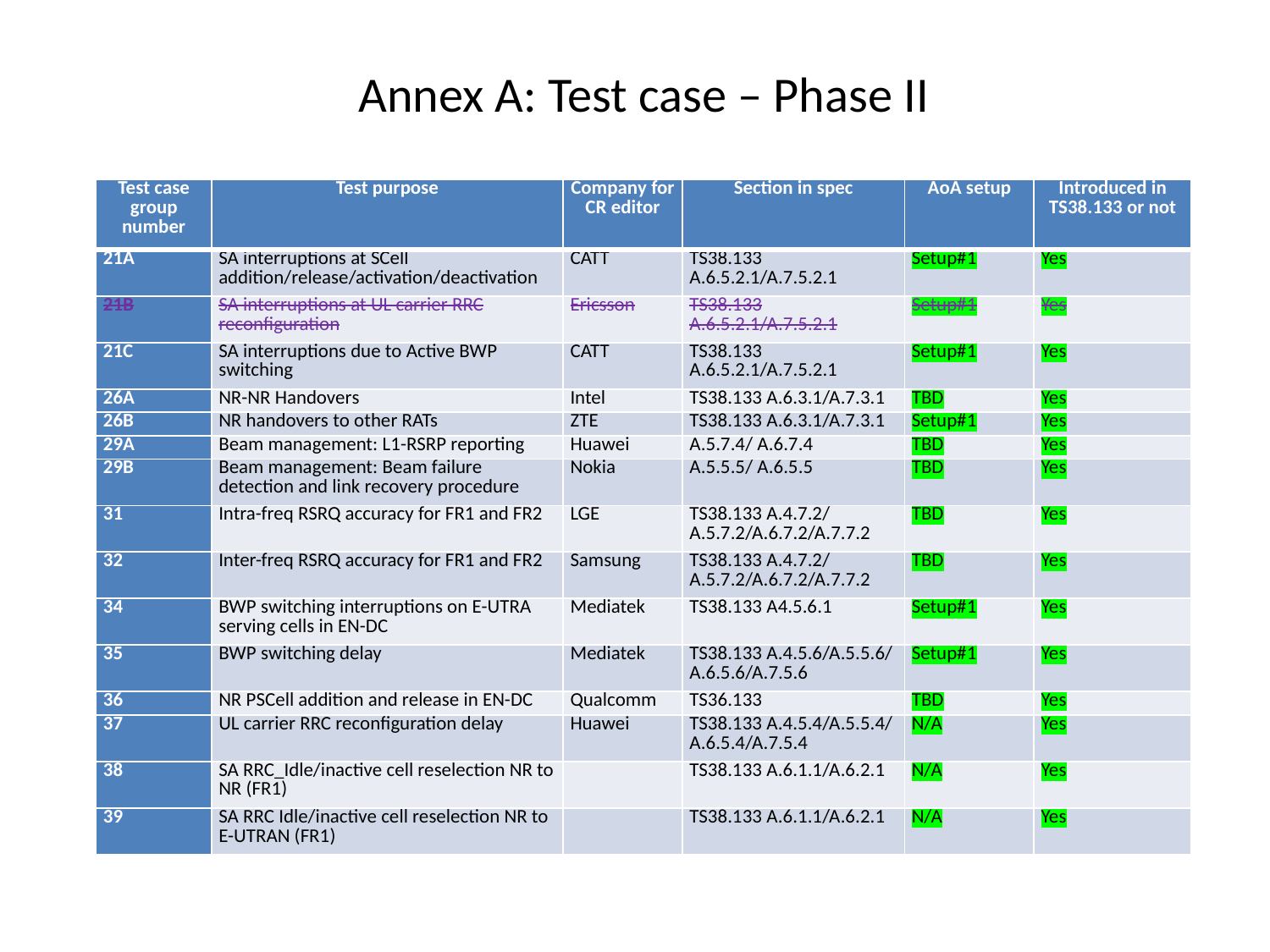

Annex A: Test case – Phase II
| Test case group number | Test purpose | Company for CR editor | Section in spec | AoA setup | Introduced in TS38.133 or not |
| --- | --- | --- | --- | --- | --- |
| 21A | SA interruptions at SCell addition/release/activation/deactivation | CATT | TS38.133 A.6.5.2.1/A.7.5.2.1 | Setup#1 | Yes |
| 21B | SA interruptions at UL carrier RRC reconfiguration | Ericsson | TS38.133 A.6.5.2.1/A.7.5.2.1 | Setup#1 | Yes |
| 21C | SA interruptions due to Active BWP switching | CATT | TS38.133 A.6.5.2.1/A.7.5.2.1 | Setup#1 | Yes |
| 26A | NR-NR Handovers | Intel | TS38.133 A.6.3.1/A.7.3.1 | TBD | Yes |
| 26B | NR handovers to other RATs | ZTE | TS38.133 A.6.3.1/A.7.3.1 | Setup#1 | Yes |
| 29A | Beam management: L1-RSRP reporting | Huawei | A.5.7.4/ A.6.7.4 | TBD | Yes |
| 29B | Beam management: Beam failure detection and link recovery procedure | Nokia | A.5.5.5/ A.6.5.5 | TBD | Yes |
| 31 | Intra-freq RSRQ accuracy for FR1 and FR2 | LGE | TS38.133 A.4.7.2/ A.5.7.2/A.6.7.2/A.7.7.2 | TBD | Yes |
| 32 | Inter-freq RSRQ accuracy for FR1 and FR2 | Samsung | TS38.133 A.4.7.2/ A.5.7.2/A.6.7.2/A.7.7.2 | TBD | Yes |
| 34 | BWP switching interruptions on E-UTRA serving cells in EN-DC | Mediatek | TS38.133 A4.5.6.1 | Setup#1 | Yes |
| 35 | BWP switching delay | Mediatek | TS38.133 A.4.5.6/A.5.5.6/ A.6.5.6/A.7.5.6 | Setup#1 | Yes |
| 36 | NR PSCell addition and release in EN-DC | Qualcomm | TS36.133 | TBD | Yes |
| 37 | UL carrier RRC reconfiguration delay | Huawei | TS38.133 A.4.5.4/A.5.5.4/ A.6.5.4/A.7.5.4 | N/A | Yes |
| 38 | SA RRC\_Idle/inactive cell reselection NR to NR (FR1) |  | TS38.133 A.6.1.1/A.6.2.1 | N/A | Yes |
| 39 | SA RRC Idle/inactive cell reselection NR to E-UTRAN (FR1) |  | TS38.133 A.6.1.1/A.6.2.1 | N/A | Yes |